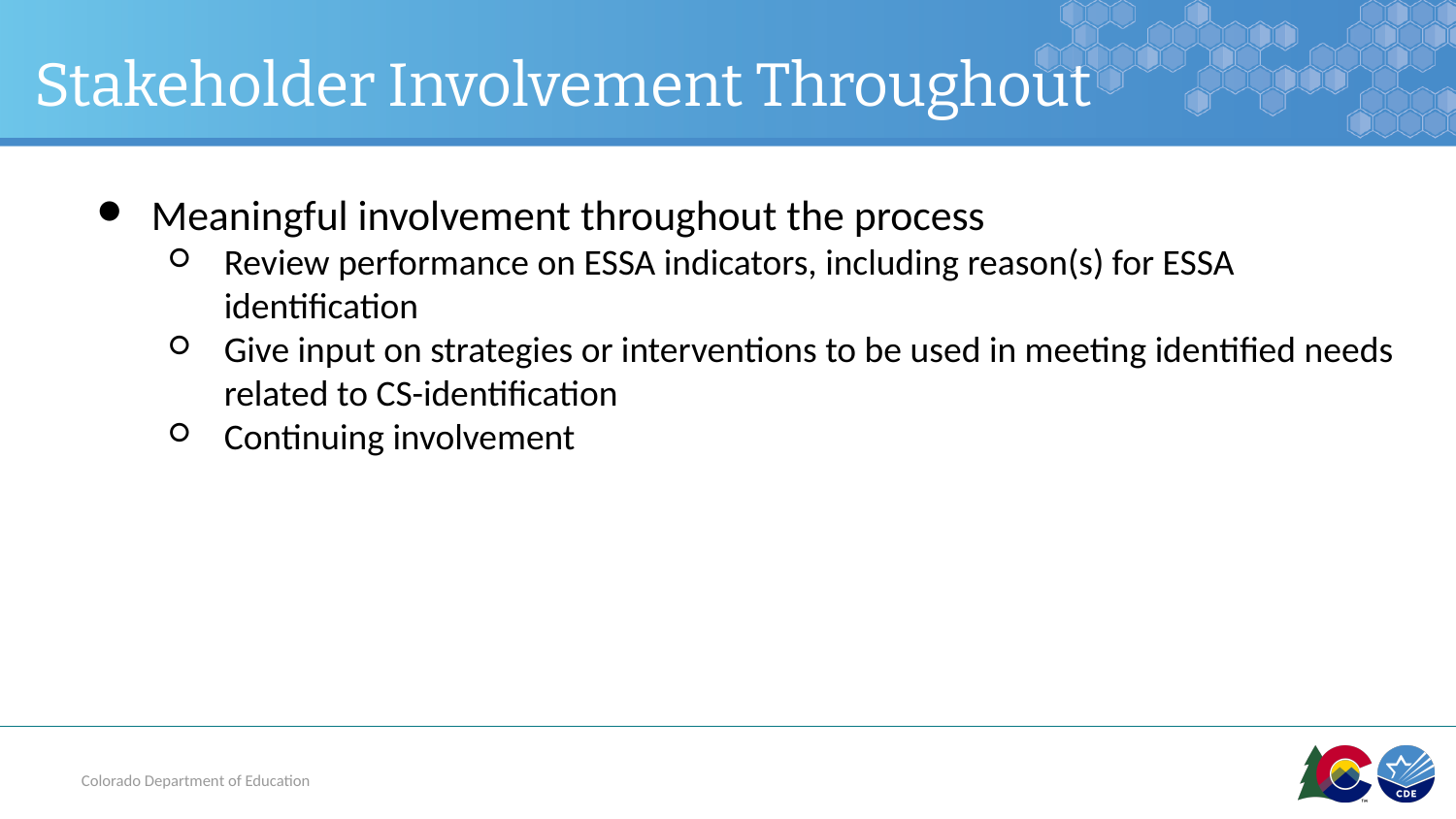

# Stakeholder Involvement Throughout
Meaningful involvement throughout the process
Review performance on ESSA indicators, including reason(s) for ESSA identification
Give input on strategies or interventions to be used in meeting identified needs related to CS-identification
Continuing involvement